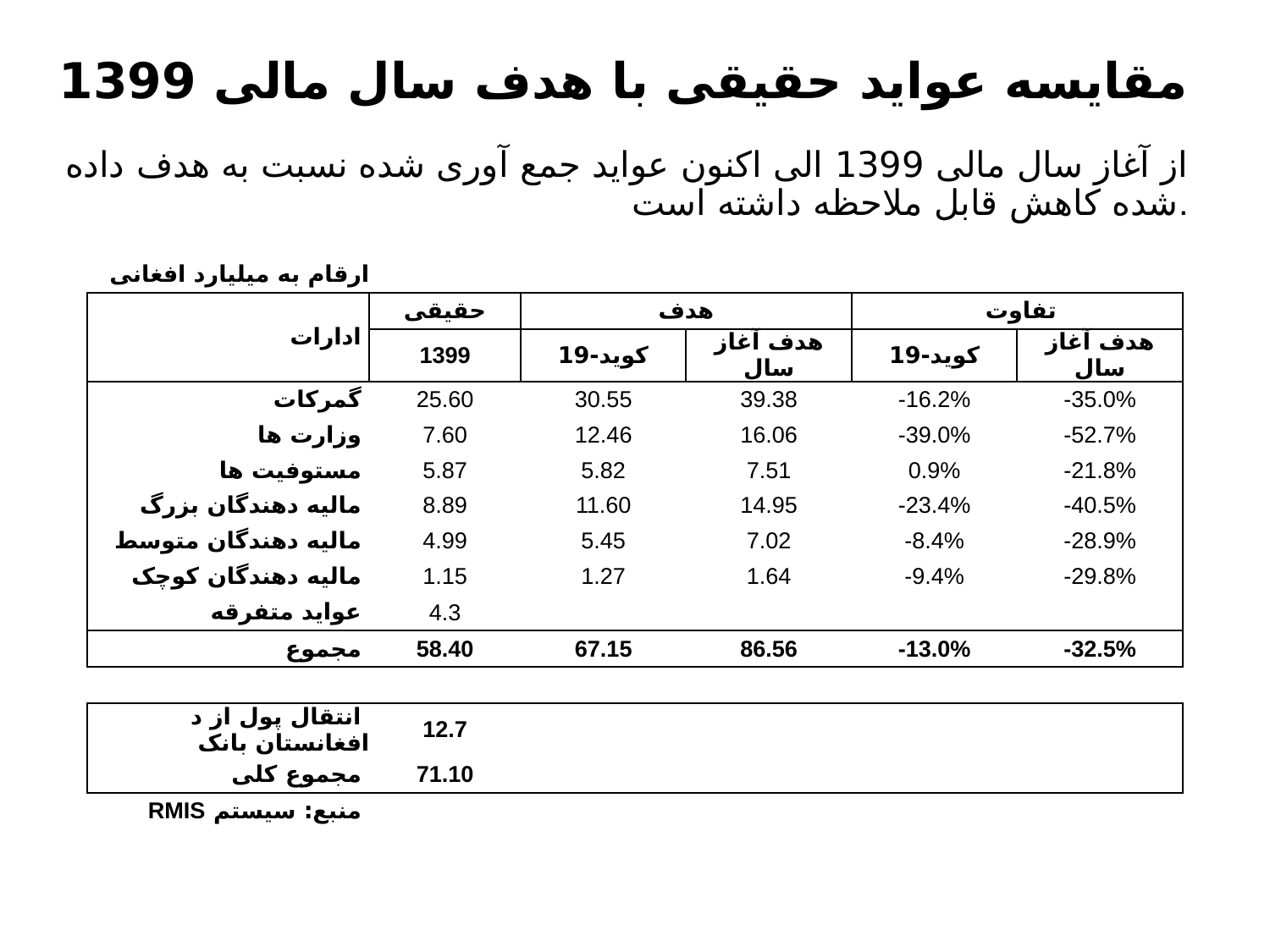

# مقایسه عواید حقیقی با هدف سال مالی 1399 از آغاز سال مالی 1399 الی اکنون عواید جمع آوری شده نسبت به هدف داده شده کاهش قابل ملاحظه داشته است.
| ارقام به میلیارد افغانی |  |  |  |  |  |
| --- | --- | --- | --- | --- | --- |
| ادارات | حقیقی | هدف |  | تفاوت |  |
|  | 1399 | کوید-19 | هدف آغاز سال | کوید-19 | هدف آغاز سال |
| گمرکات | 25.60 | 30.55 | 39.38 | -16.2% | -35.0% |
| وزارت ها | 7.60 | 12.46 | 16.06 | -39.0% | -52.7% |
| مستوفیت ها | 5.87 | 5.82 | 7.51 | 0.9% | -21.8% |
| مالیه دهندگان بزرگ | 8.89 | 11.60 | 14.95 | -23.4% | -40.5% |
| مالیه دهندگان متوسط | 4.99 | 5.45 | 7.02 | -8.4% | -28.9% |
| مالیه دهندگان کوچک | 1.15 | 1.27 | 1.64 | -9.4% | -29.8% |
| عواید متفرقه | 4.3 |  |  |  |  |
| مجموع | 58.40 | 67.15 | 86.56 | -13.0% | -32.5% |
|  |  |  |  |  |  |
| انتقال پول از د افغانستان بانک | 12.7 |  |  |  |  |
| مجموع کلی | 71.10 |  |  |  |  |
| منبع: سیستم RMIS |  |  |  |  |  |